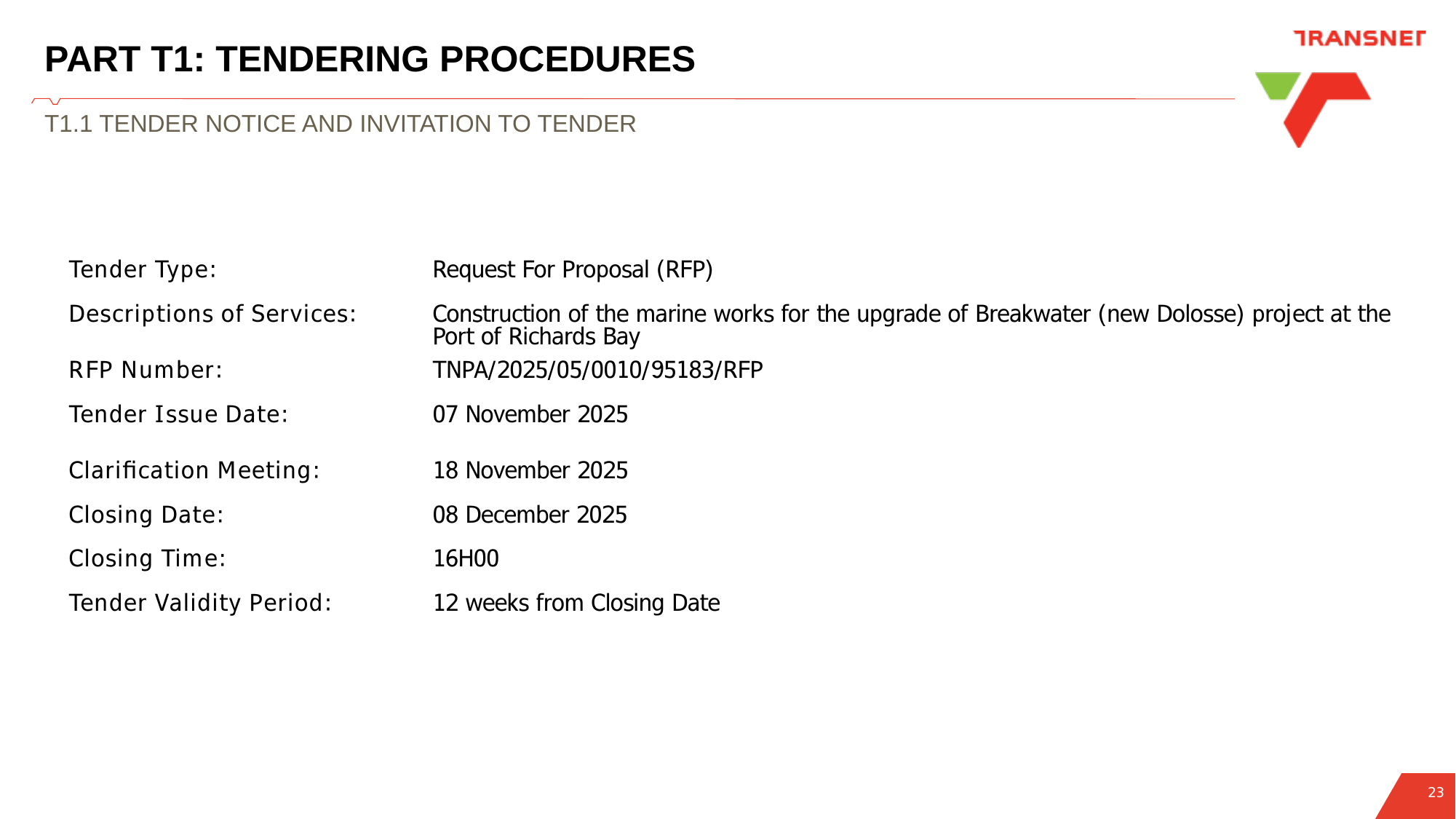

# PART T1: TENDERING PROCEDURES
T1.1 TENDER NOTICE AND INVITATION TO TENDER
| Tender Type: | Request For Proposal (RFP) |
| --- | --- |
| Descriptions of Services: | Construction of the marine works for the upgrade of Breakwater (new Dolosse) project at the Port of Richards Bay |
| RFP Number: | TNPA/2025/05/0010/95183/RFP |
| Tender Issue Date: | 07 November 2025 |
| Clarification Meeting: | 18 November 2025 |
| Closing Date: | 08 December 2025 |
| Closing Time: | 16H00 |
| Tender Validity Period: | 12 weeks from Closing Date |